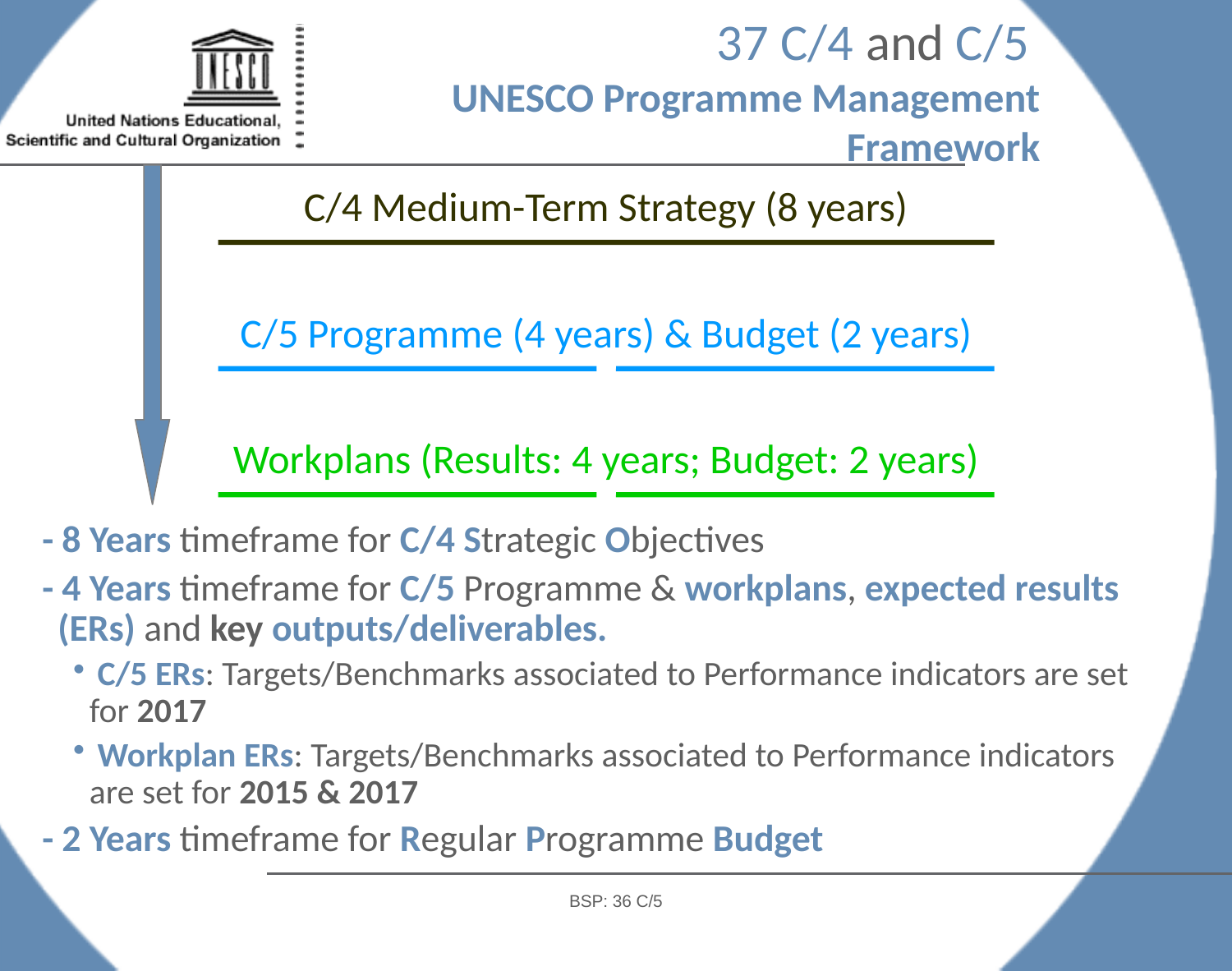

37 C/4 and C/5
UNESCO Programme Management Framework

C/4 Medium-Term Strategy (8 years)

C/5 Programme (4 years) & Budget (2 years)

Workplans (Results: 4 years; Budget: 2 years)

- 8 Years timeframe for C/4 Strategic Objectives
- 4 Years timeframe for C/5 Programme & workplans, expected results (ERs) and key outputs/deliverables.
 C/5 ERs: Targets/Benchmarks associated to Performance indicators are set for 2017
 Workplan ERs: Targets/Benchmarks associated to Performance indicators are set for 2015 & 2017
- 2 Years timeframe for Regular Programme Budget
BSP: 36 C/5